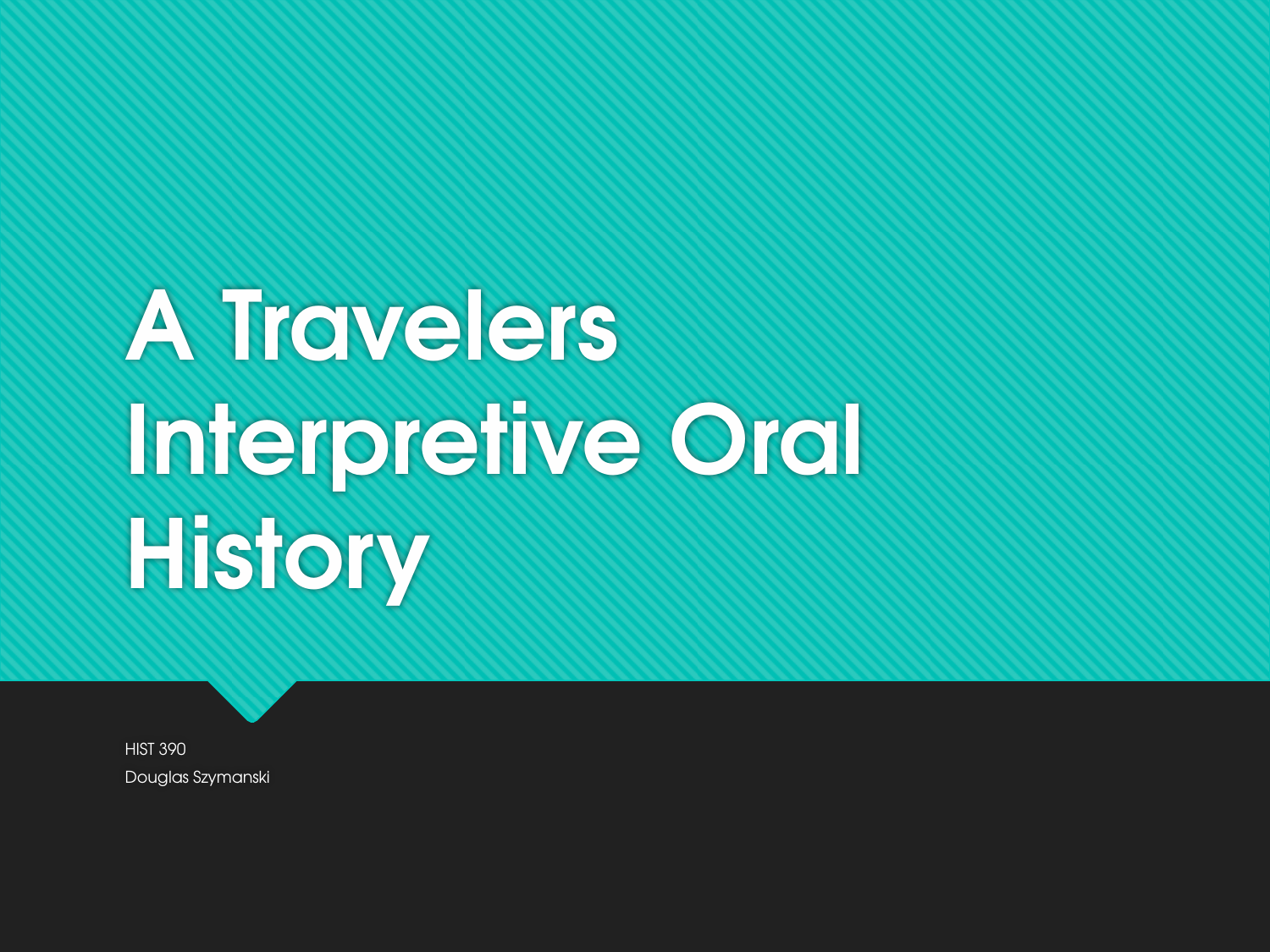

# A Travelers Interpretive Oral History
HIST 390
Douglas Szymanski